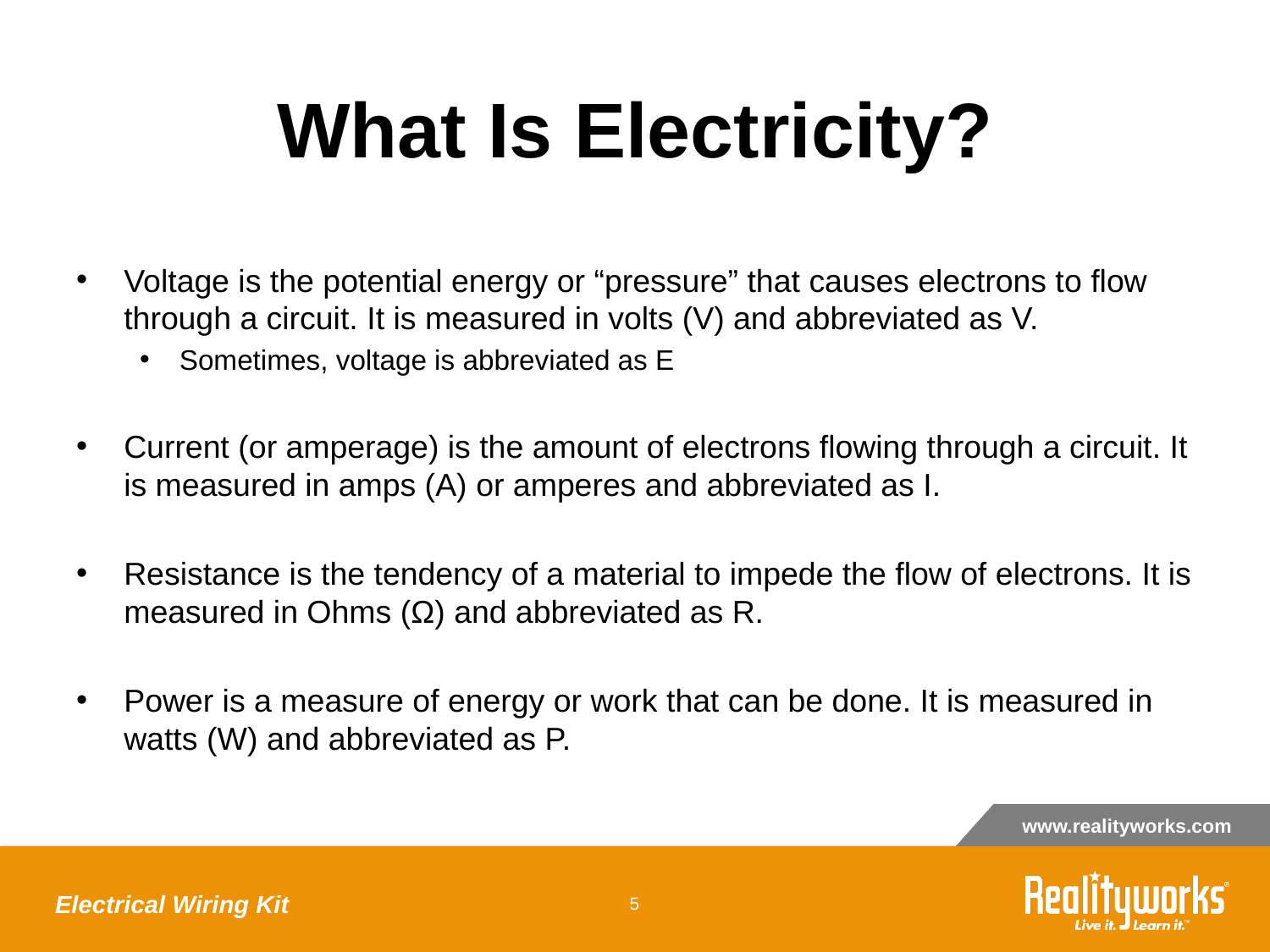

# What Is Electricity?
Voltage is the potential energy or “pressure” that causes electrons to flow through a circuit. It is measured in volts (V) and abbreviated as V.
Sometimes, voltage is abbreviated as E

Current (or amperage) is the amount of electrons flowing through a circuit. It is measured in amps (A) or amperes and abbreviated as I.

Resistance is the tendency of a material to impede the flow of electrons. It is measured in Ohms (Ω) and abbreviated as R.

Power is a measure of energy or work that can be done. It is measured in watts (W) and abbreviated as P.
Electrical Wiring Kit
5